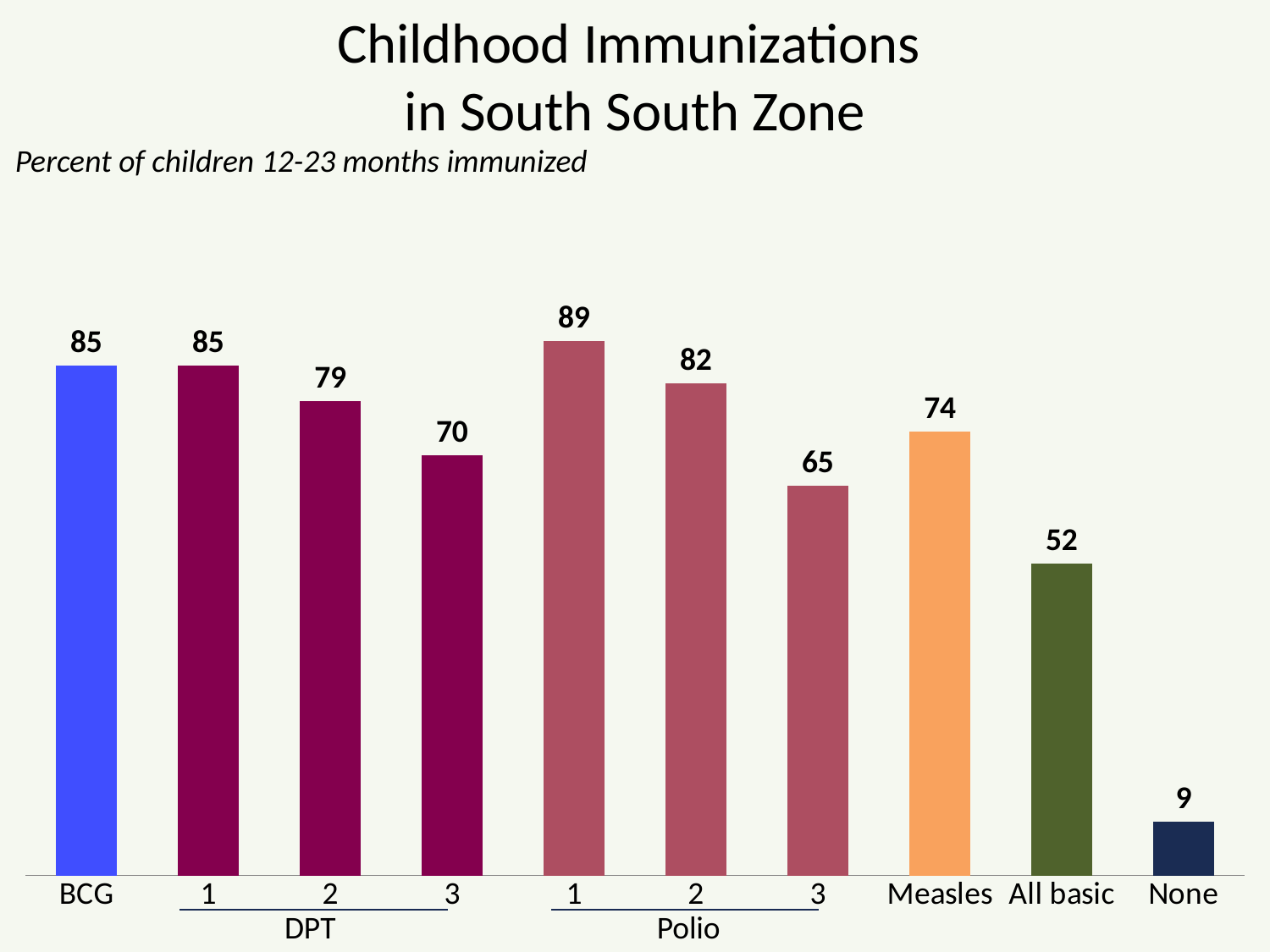

# Childhood Immunizations in South South Zone
Percent of children 12-23 months immunized

### Chart

| Category | Series 1 |
|---|---|
| BCG | 85.0 |
| 1 | 85.0 |
| 2 | 79.0 |
| 3 | 70.0 |
| 1 | 89.0 |
| 2 | 82.0 |
| 3 | 65.0 |
| Measles | 74.0 |
| All basic | 52.0 |
| None | 9.0 |
Polio
DPT